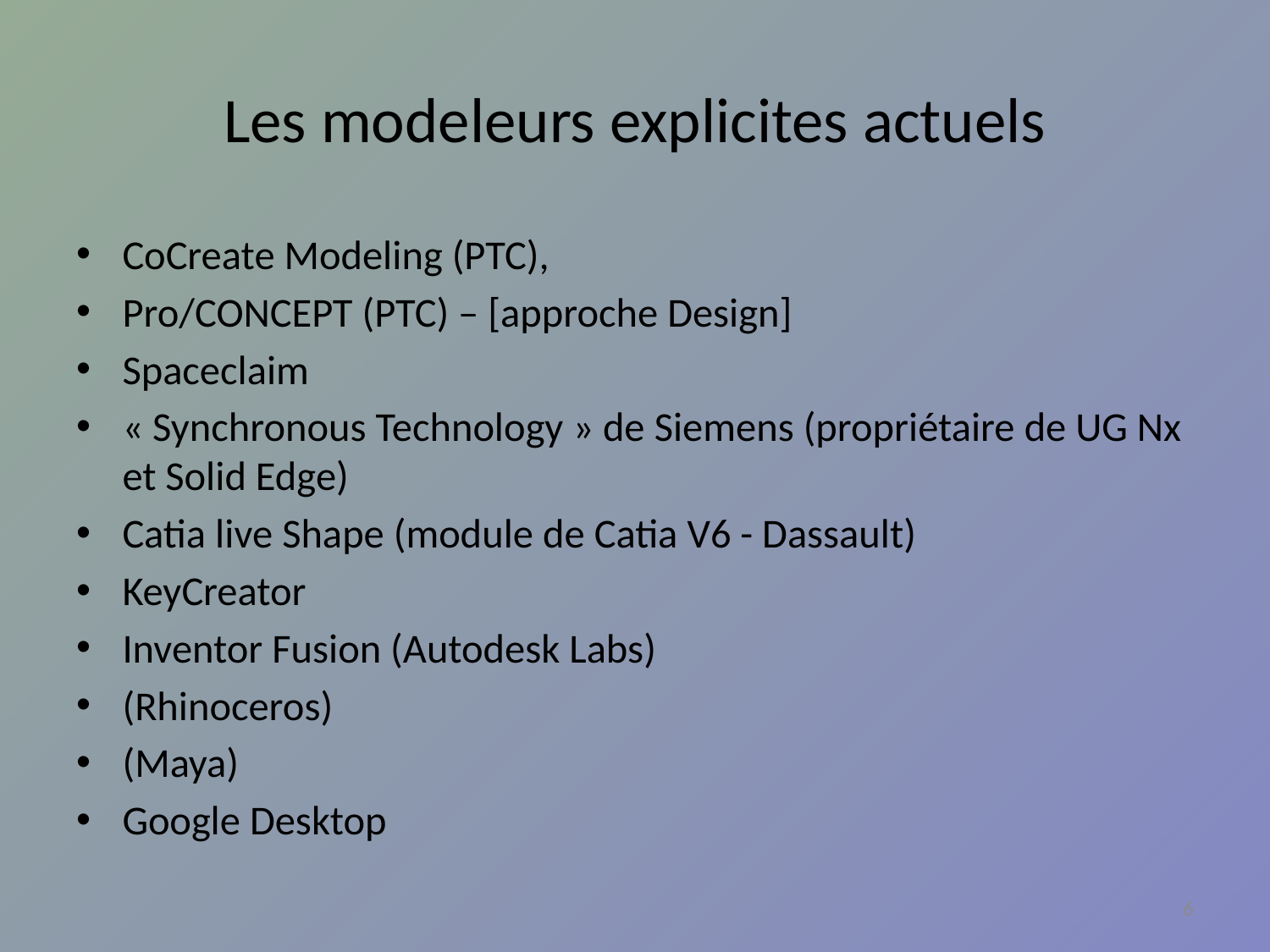

# Les modeleurs explicites actuels
CoCreate Modeling (PTC),
Pro/CONCEPT (PTC) – [approche Design]
Spaceclaim
« Synchronous Technology » de Siemens (propriétaire de UG Nx et Solid Edge)
Catia live Shape (module de Catia V6 - Dassault)
KeyCreator
Inventor Fusion (Autodesk Labs)
(Rhinoceros)
(Maya)
Google Desktop

6